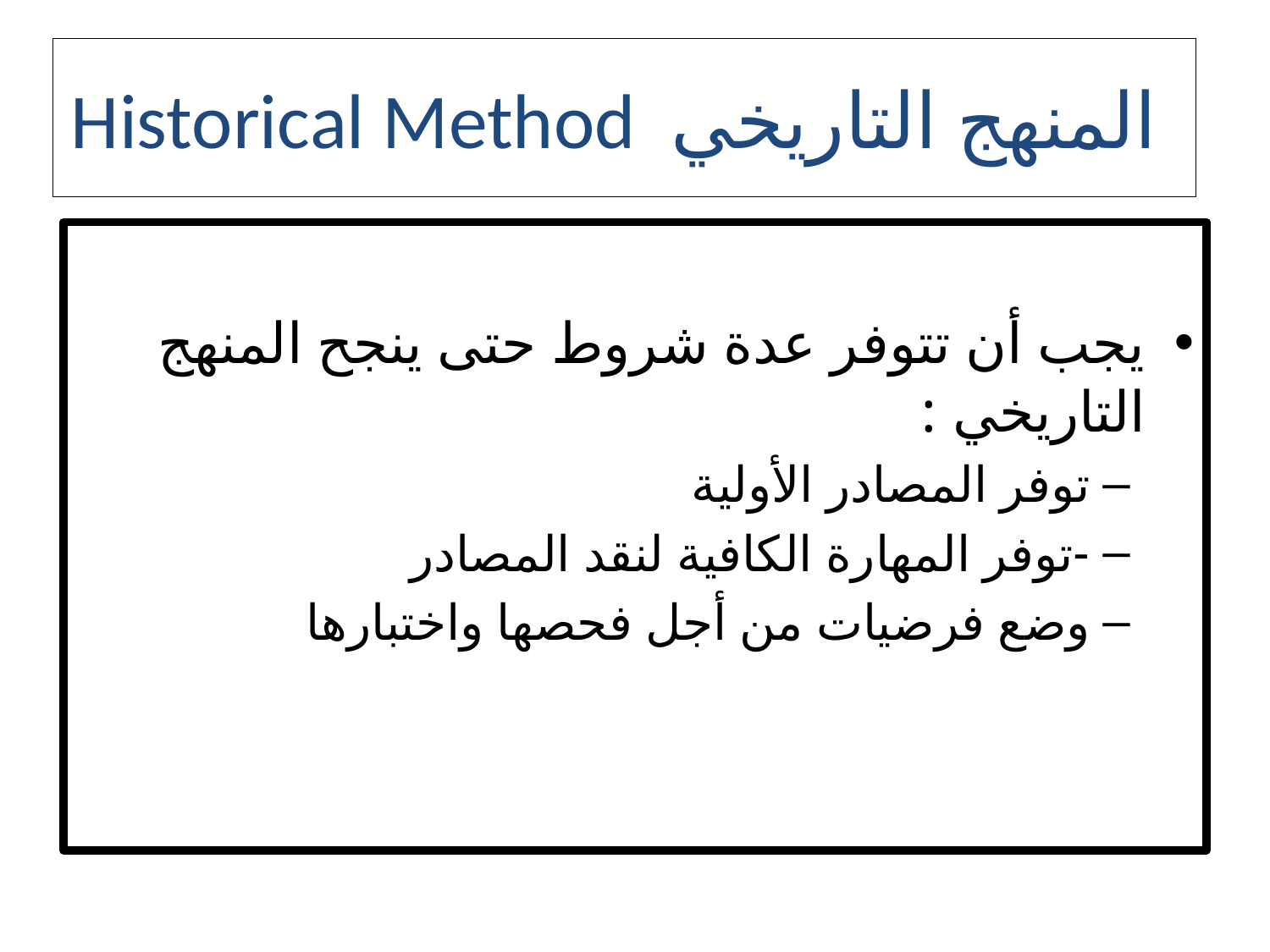

# Historical Method  المنهج التاريخي

يجب أن تتوفر عدة شروط حتى ينجح المنهج التاريخي :
توفر المصادر الأولية
-توفر المهارة الكافية لنقد المصادر
وضع فرضيات من أجل فحصها واختبارها